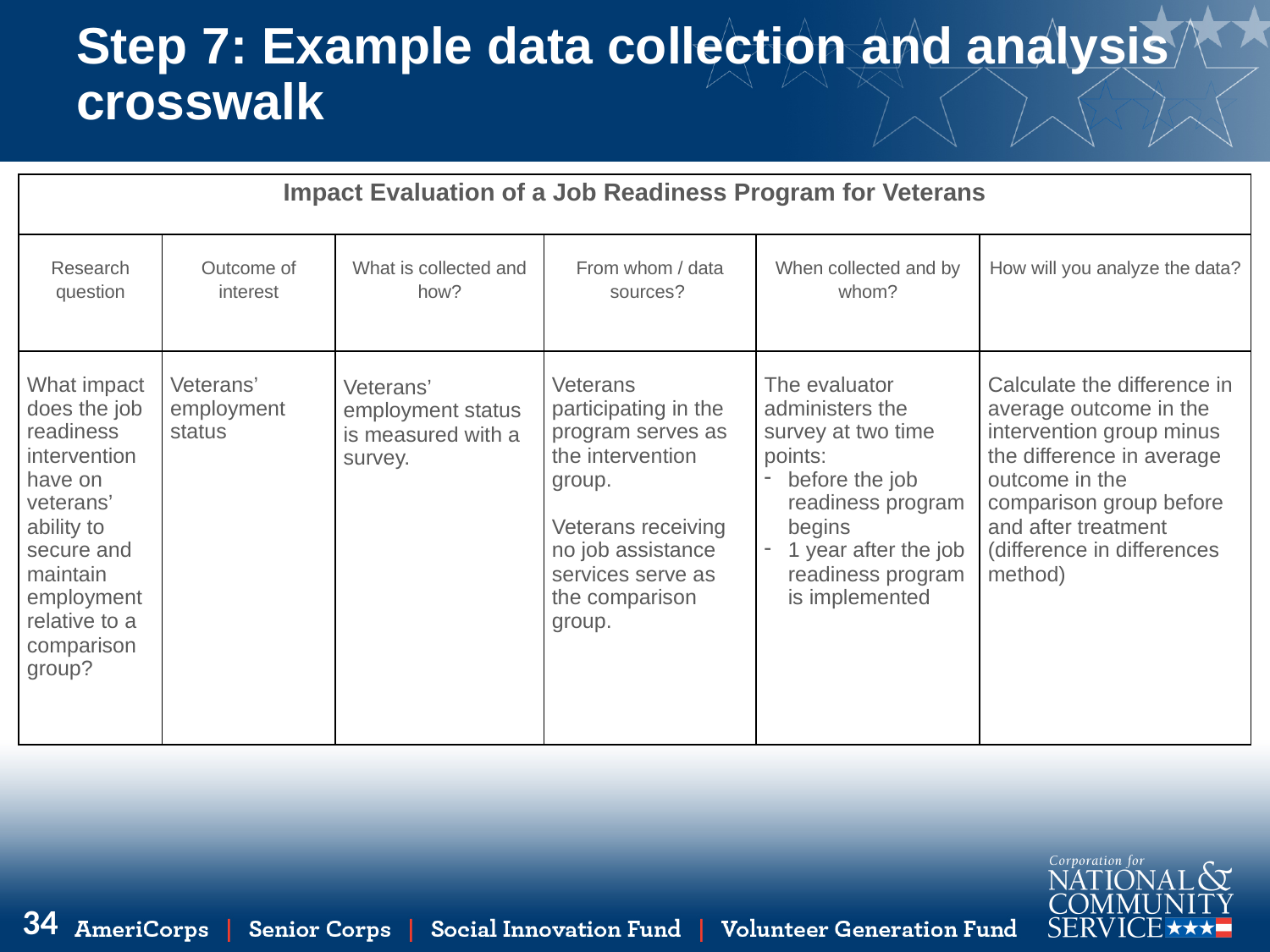

# Step 7: Example data collection and analysis crosswalk
| Impact Evaluation of a Job Readiness Program for Veterans |  |  |  |  |  |
| --- | --- | --- | --- | --- | --- |
| Research question | Outcome of interest | What is collected and how? | From whom / data sources? | When collected and by whom? | How will you analyze the data? |
| What impact does the job readiness intervention have on veterans’ ability to secure and maintain employment relative to a comparison group? | Veterans’ employment status | Veterans’ employment status is measured with a survey. | Veterans participating in the program serves as the intervention group. Veterans receiving no job assistance services serve as the comparison group. | The evaluator administers the survey at two time points: before the job readiness program begins 1 year after the job readiness program is implemented | Calculate the difference in average outcome in the intervention group minus the difference in average outcome in the comparison group before and after treatment (difference in differences method) |

34